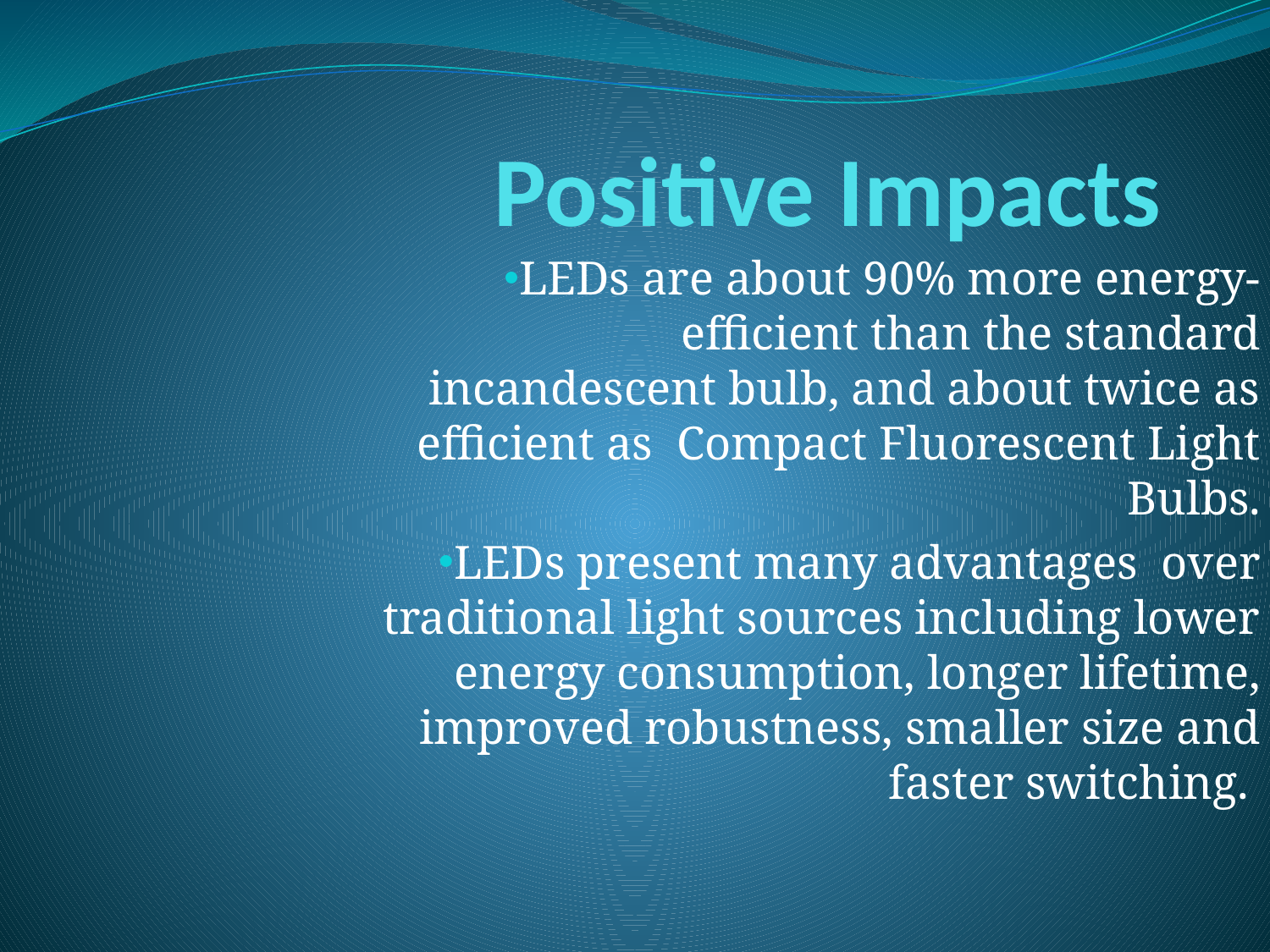

# Positive Impacts
LEDs are about 90% more energy-efficient than the standard incandescent bulb, and about twice as efficient as  Compact Fluorescent Light Bulbs.
LEDs present many advantages  over traditional light sources including lower energy consumption, longer lifetime, improved robustness, smaller size and faster switching.